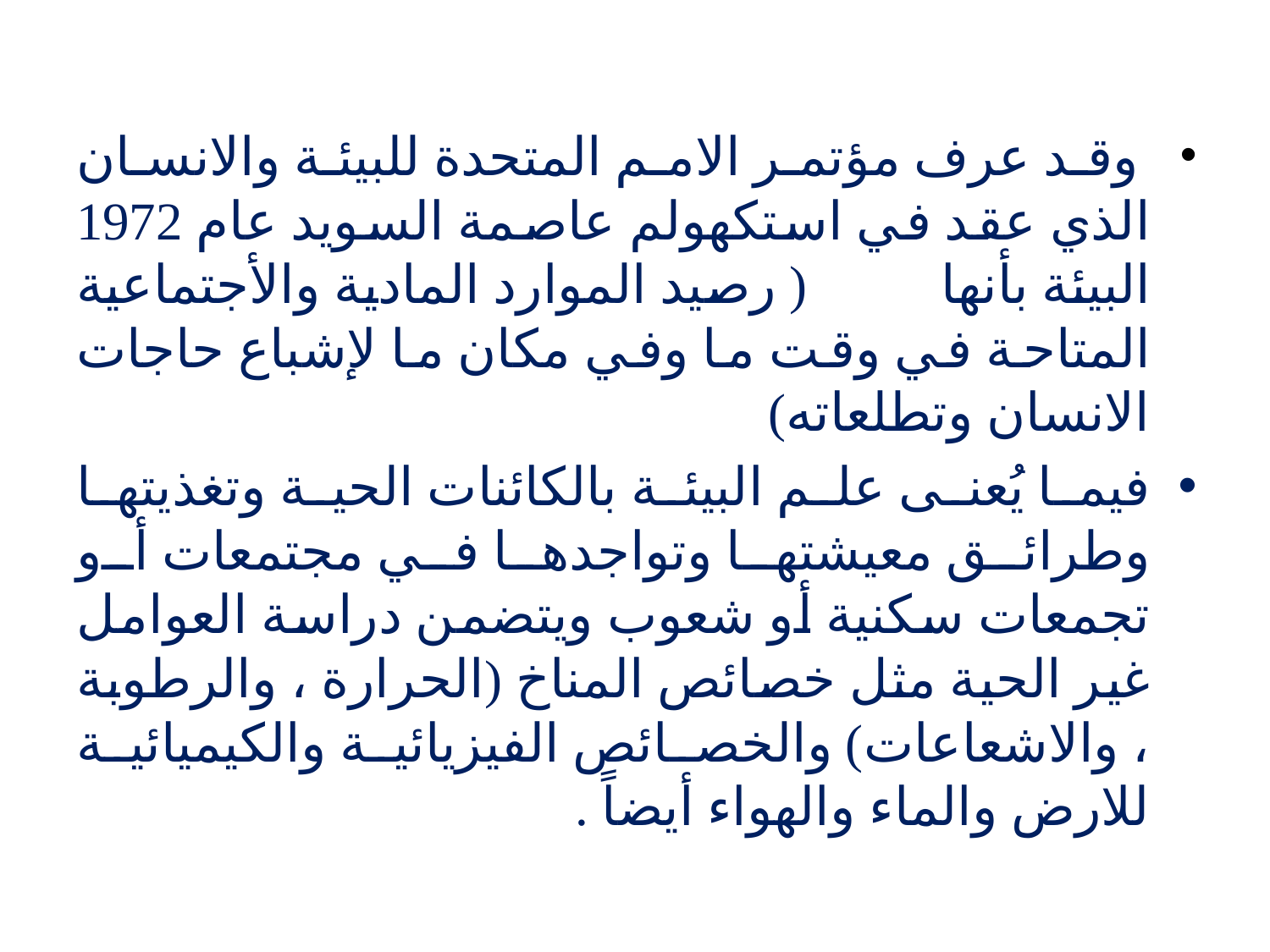

#
 وقد عرف مؤتمر الامم المتحدة للبيئة والانسان الذي عقد في استكهولم عاصمة السويد عام 1972 البيئة بأنها          ( رصيد الموارد المادية والأجتماعية المتاحة في وقت ما وفي مكان ما لإشباع حاجات الانسان وتطلعاته)
فيما يُعنى علم البيئة بالكائنات الحية وتغذيتها وطرائق معيشتها وتواجدها في مجتمعات أو تجمعات سكنية أو شعوب ويتضمن دراسة العوامل غير الحية مثل خصائص المناخ (الحرارة ، والرطوبة ، والاشعاعات) والخصائص الفيزيائية والكيميائية للارض والماء والهواء أيضاً .